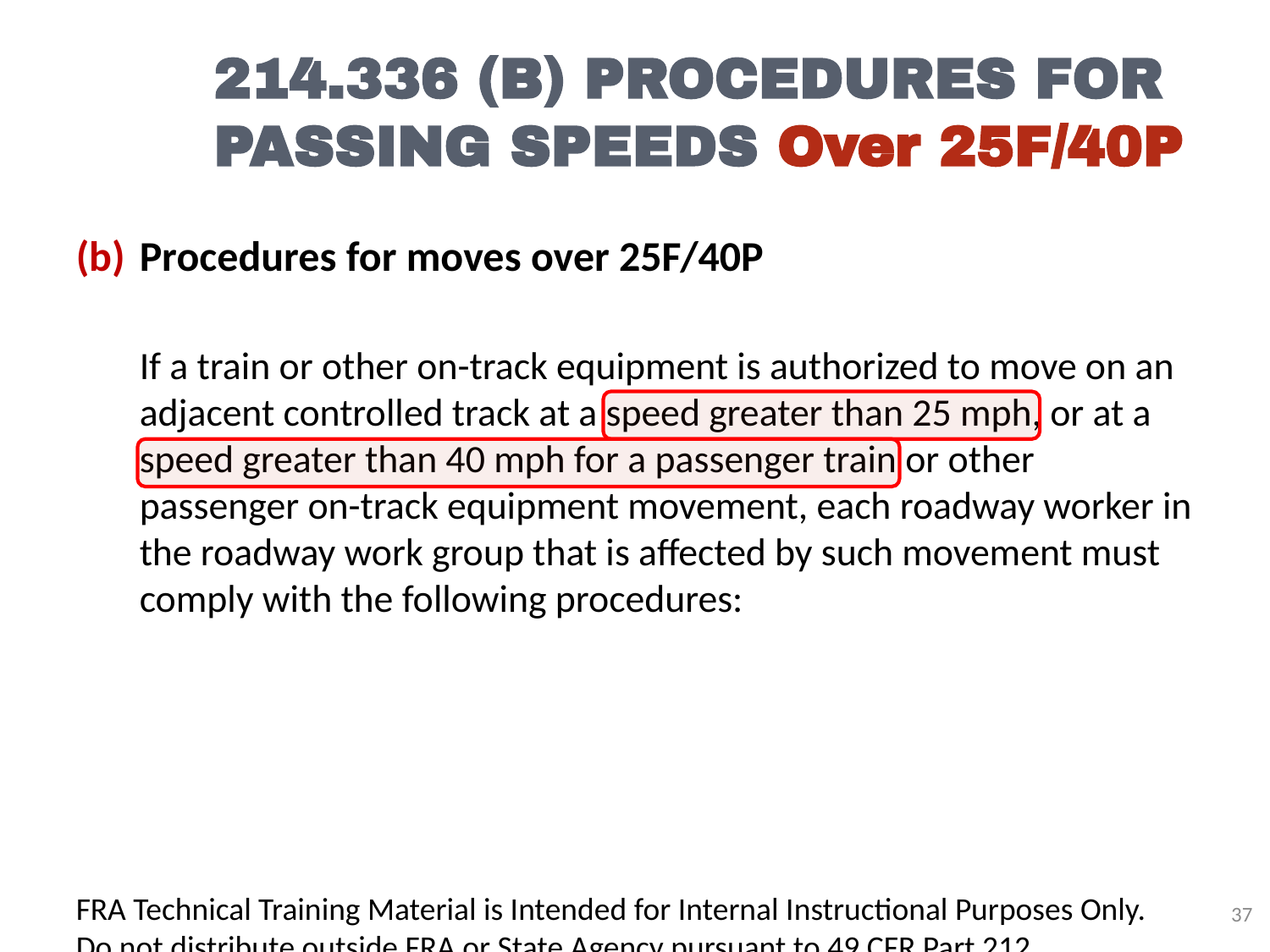

# 214.336 (B) Procedures For Passing Speeds Over 25F/40P
Procedures for moves over 25F/40P

If a train or other on-track equipment is authorized to move on an adjacent controlled track at a speed greater than 25 mph, or at a speed greater than 40 mph for a passenger train or other passenger on-track equipment movement, each roadway worker in the roadway work group that is affected by such movement must comply with the following procedures:

FRA Technical Training Material is Intended for Internal Instructional Purposes Only.
Do not distribute outside FRA or State Agency pursuant to 49 CFR Part 212.
37